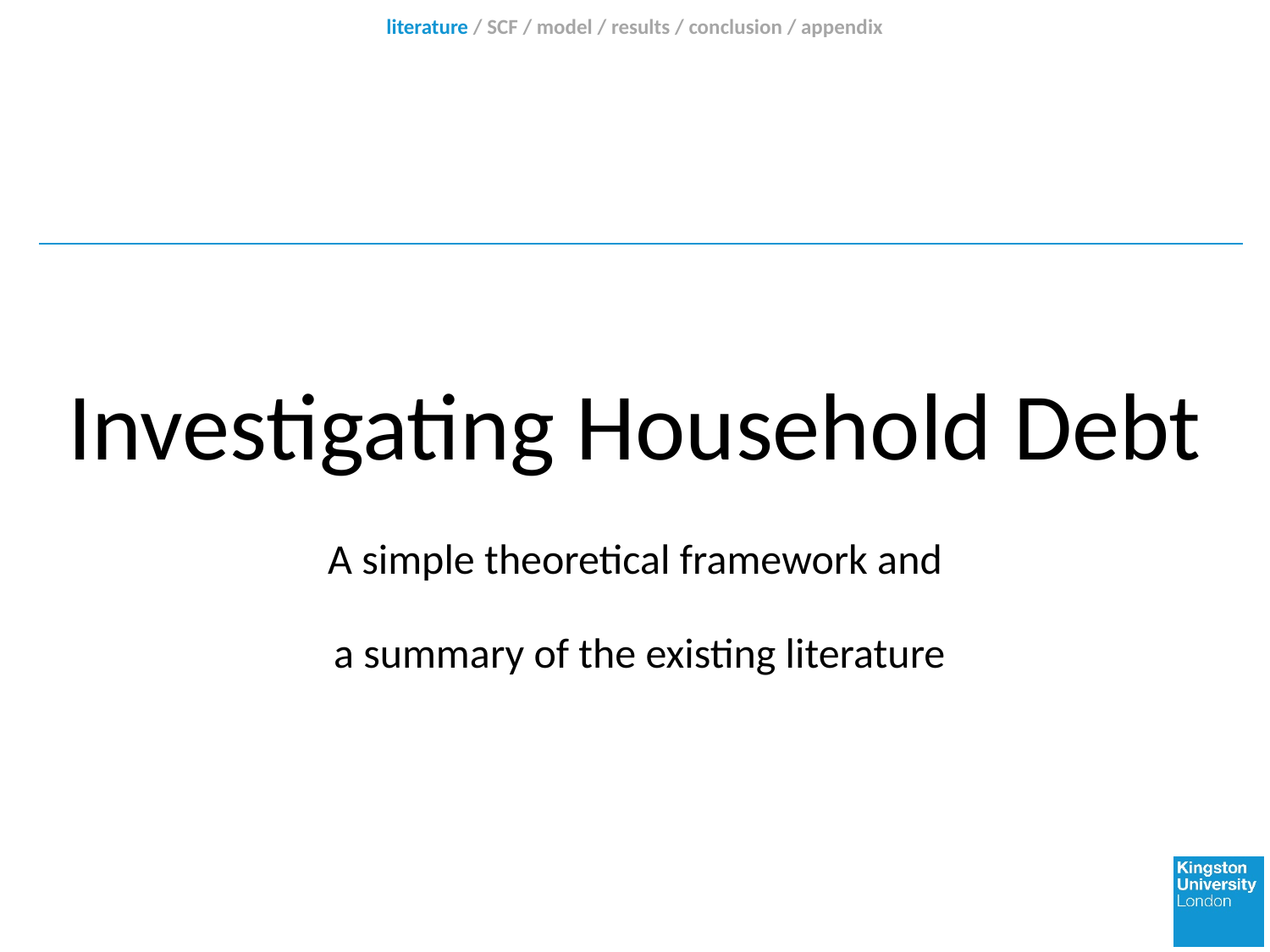

literature / SCF / model / results / conclusion / appendix
# Investigating Household Debt
A simple theoretical framework and
 a summary of the existing literature